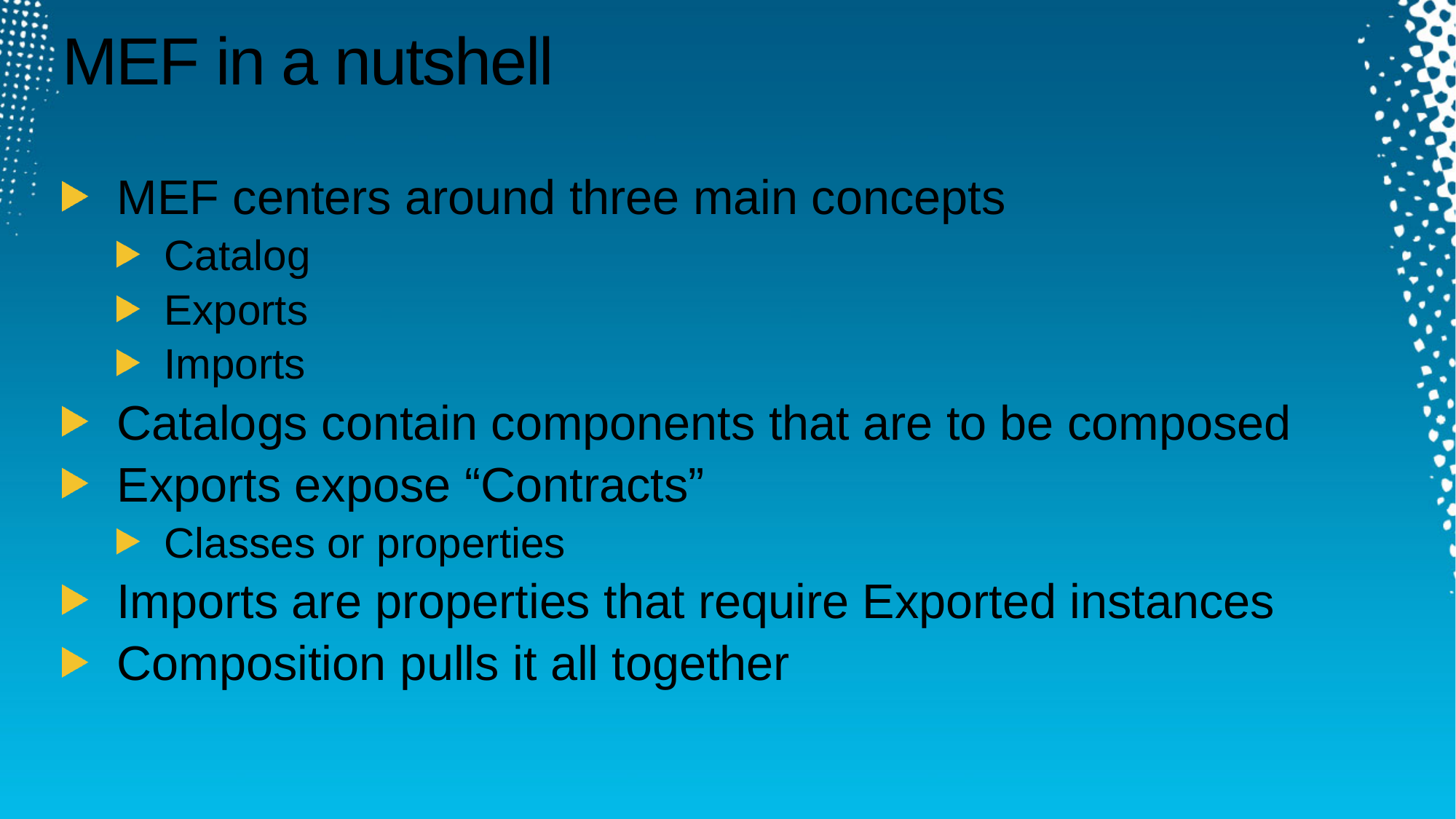

# MEF in a nutshell
MEF centers around three main concepts
Catalog
Exports
Imports
Catalogs contain components that are to be composed
Exports expose “Contracts”
Classes or properties
Imports are properties that require Exported instances
Composition pulls it all together